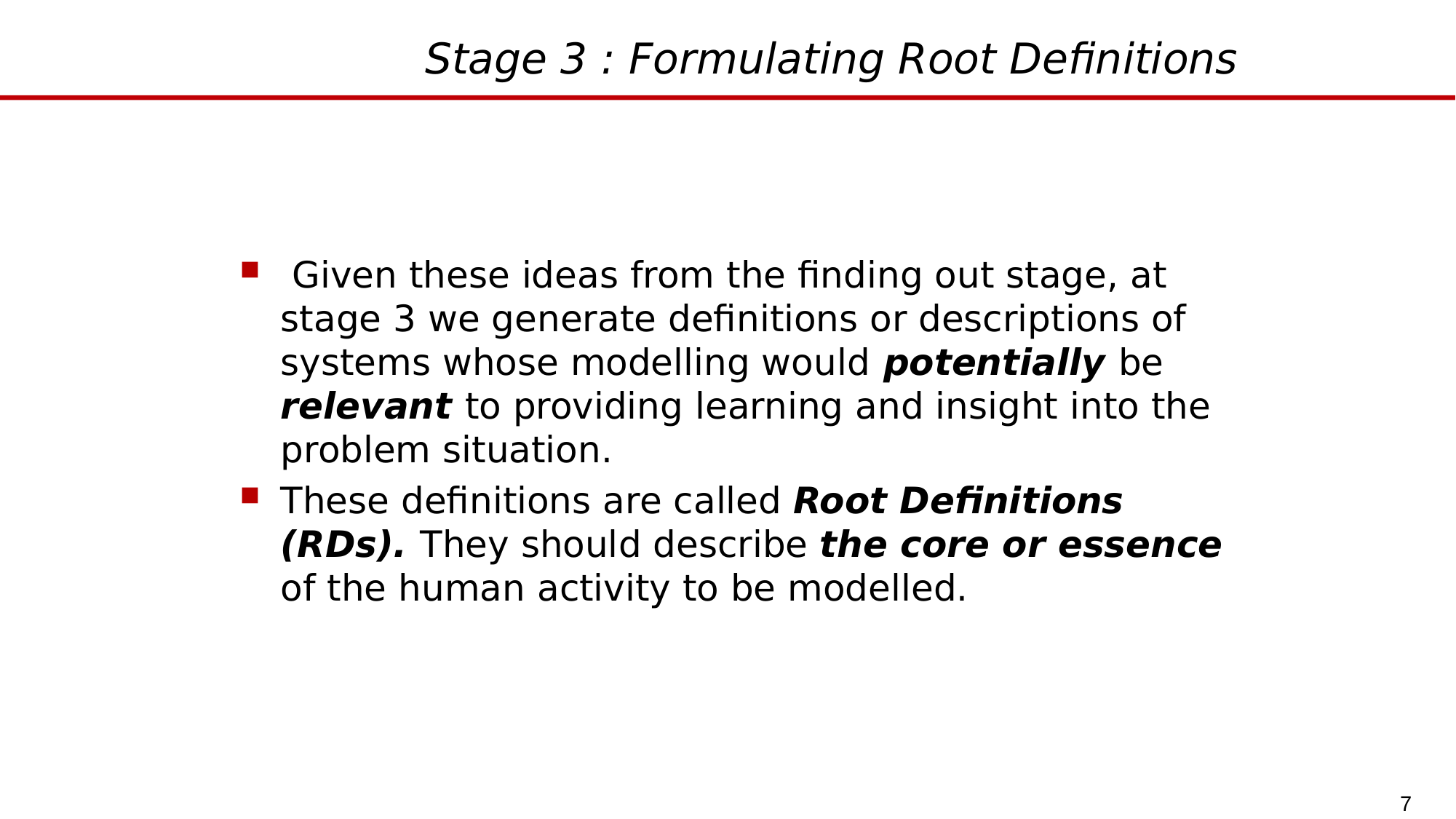

# Stage 3 : Formulating Root Definitions
 Given these ideas from the finding out stage, at stage 3 we generate definitions or descriptions of systems whose modelling would potentially be relevant to providing learning and insight into the problem situation.
These definitions are called Root Definitions (RDs). They should describe the core or essence of the human activity to be modelled.
7